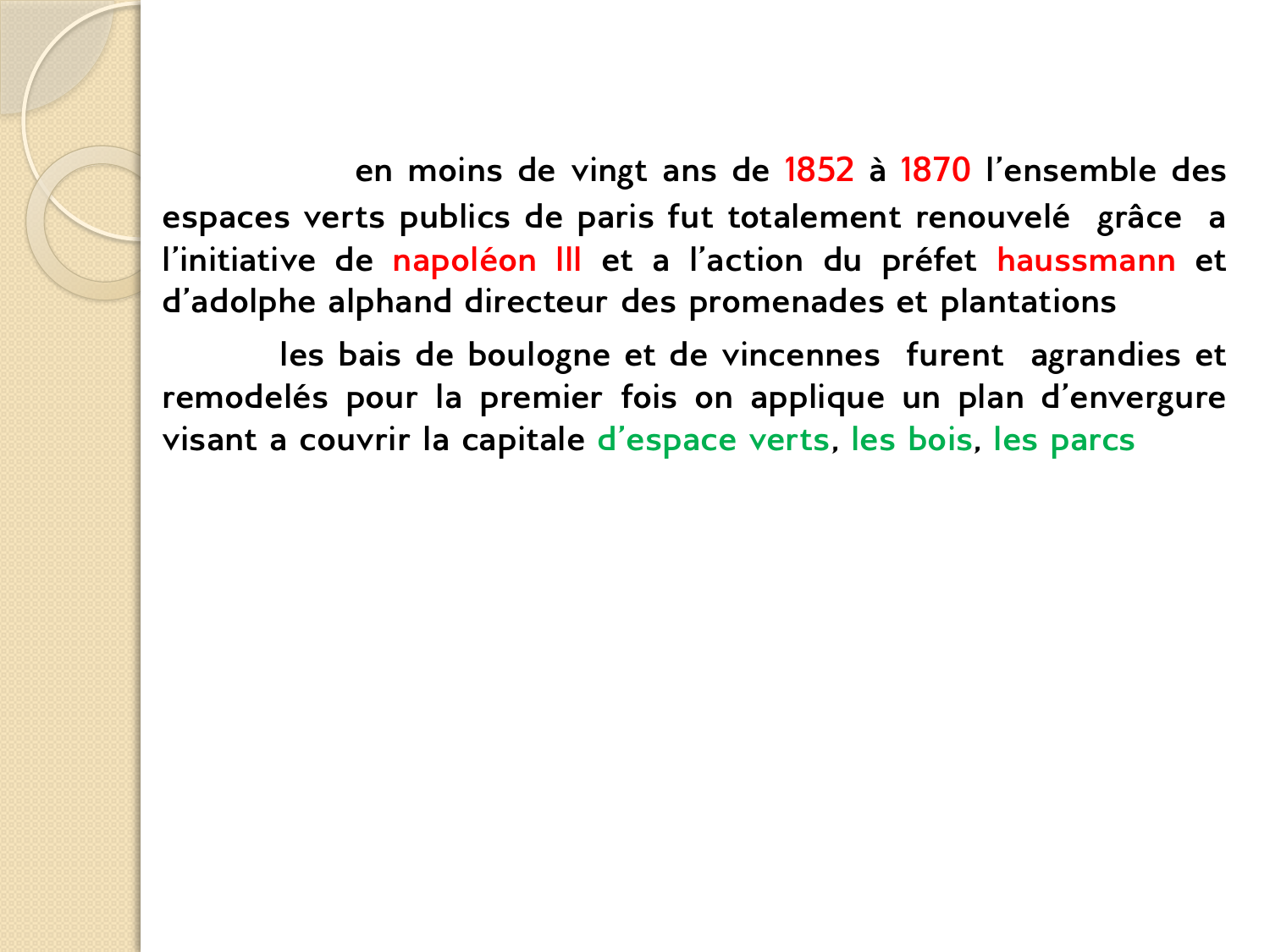

en moins de vingt ans de 1852 à 1870 l’ensemble des espaces verts publics de paris fut totalement renouvelé  grâce  a l’initiative de napoléon lll et a l’action du préfet haussmann et d’adolphe alphand directeur des promenades et plantations
            les bais de boulogne et de vincennes  furent  agrandies et remodelés pour la premier fois on applique un plan d’envergure visant a couvrir la capitale d’espace verts, les bois, les parcs